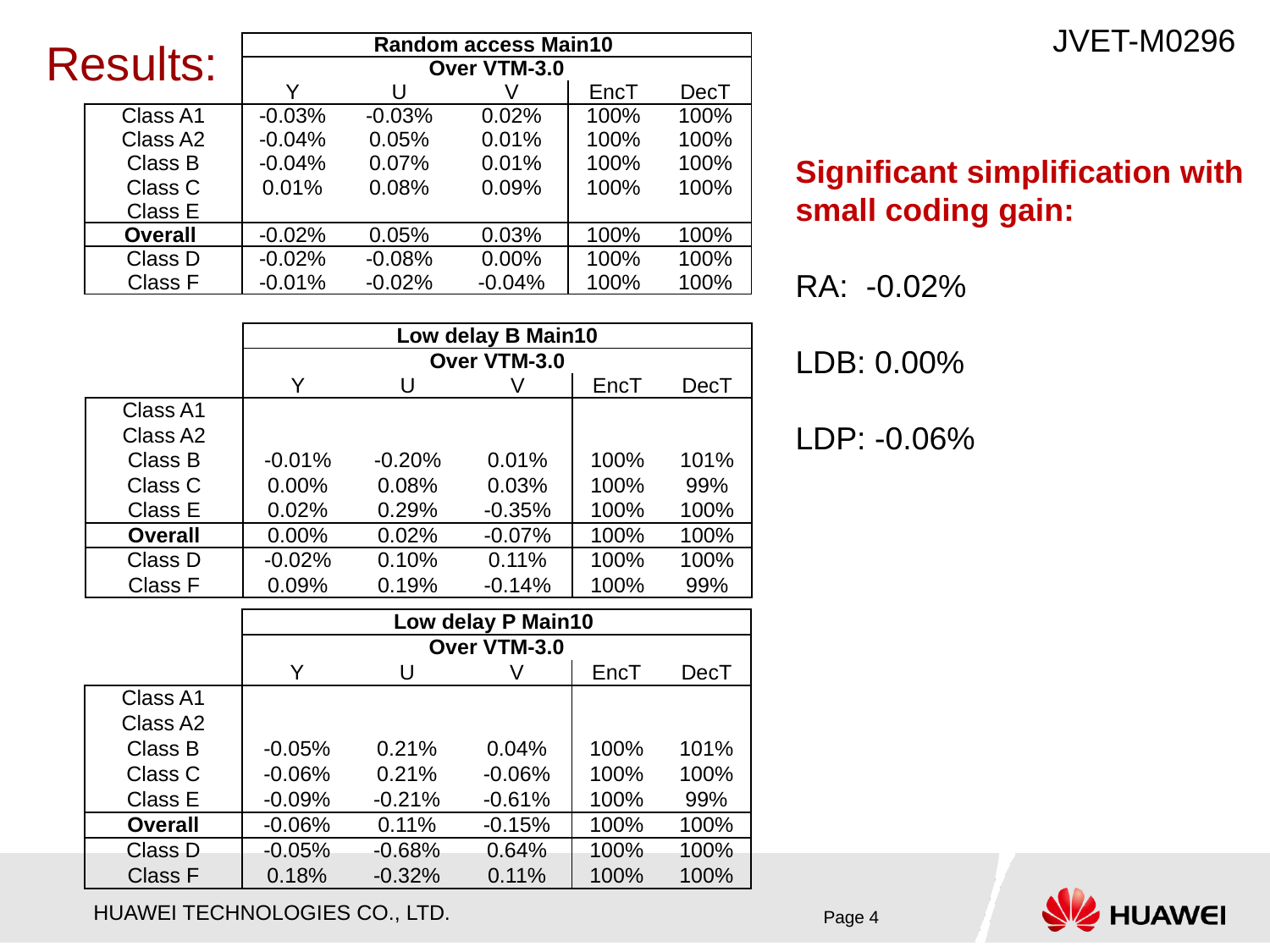

# Results:
|  | Random access Main10 |  |  |  |  |
| --- | --- | --- | --- | --- | --- |
|  | Over VTM-3.0 |  |  |  |  |
|  | Y | U | V | EncT | DecT |
| Class A1 | -0.03% | -0.03% | 0.02% | 100% | 100% |
| Class A2 | -0.04% | 0.05% | 0.01% | 100% | 100% |
| Class B | -0.04% | 0.07% | 0.01% | 100% | 100% |
| Class C | 0.01% | 0.08% | 0.09% | 100% | 100% |
| Class E |  |  |  |  |  |
| Overall | -0.02% | 0.05% | 0.03% | 100% | 100% |
| Class D | -0.02% | -0.08% | 0.00% | 100% | 100% |
| Class F | -0.01% | -0.02% | -0.04% | 100% | 100% |
Significant simplification with small coding gain:

RA:  -0.02%

LDB: 0.00%

LDP: -0.06%

|  | Low delay B Main10 |  |  |  |  |
| --- | --- | --- | --- | --- | --- |
|  | Over VTM-3.0 |  |  |  |  |
|  | Y | U | V | EncT | DecT |
| Class A1 |  |  |  |  |  |
| Class A2 |  |  |  |  |  |
| Class B | -0.01% | -0.20% | 0.01% | 100% | 101% |
| Class C | 0.00% | 0.08% | 0.03% | 100% | 99% |
| Class E | 0.02% | 0.29% | -0.35% | 100% | 100% |
| Overall | 0.00% | 0.02% | -0.07% | 100% | 100% |
| Class D | -0.02% | 0.10% | 0.11% | 100% | 100% |
| Class F | 0.09% | 0.19% | -0.14% | 100% | 99% |
|  | Low delay P Main10 |  |  |  |  |
| --- | --- | --- | --- | --- | --- |
|  | Over VTM-3.0 |  |  |  |  |
|  | Y | U | V | EncT | DecT |
| Class A1 |  |  |  |  |  |
| Class A2 |  |  |  |  |  |
| Class B | -0.05% | 0.21% | 0.04% | 100% | 101% |
| Class C | -0.06% | 0.21% | -0.06% | 100% | 100% |
| Class E | -0.09% | -0.21% | -0.61% | 100% | 99% |
| Overall | -0.06% | 0.11% | -0.15% | 100% | 100% |
| Class D | -0.05% | -0.68% | 0.64% | 100% | 100% |
| Class F | 0.18% | -0.32% | 0.11% | 100% | 100% |

Page 4